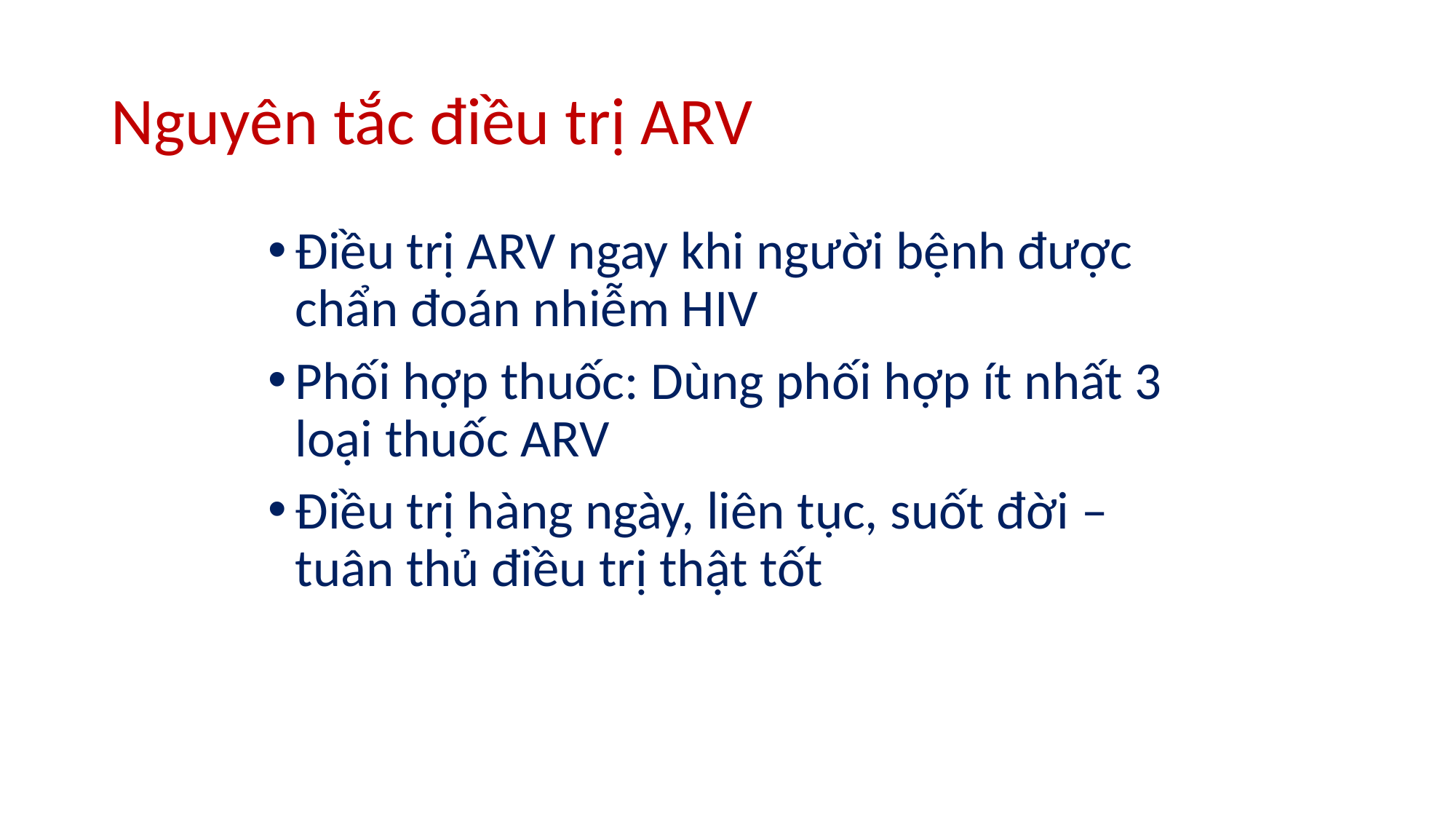

# Nguyên tắc điều trị ARV
Điều trị ARV ngay khi người bệnh được chẩn đoán nhiễm HIV
Phối hợp thuốc: Dùng phối hợp ít nhất 3 loại thuốc ARV
Điều trị hàng ngày, liên tục, suốt đời – tuân thủ điều trị thật tốt